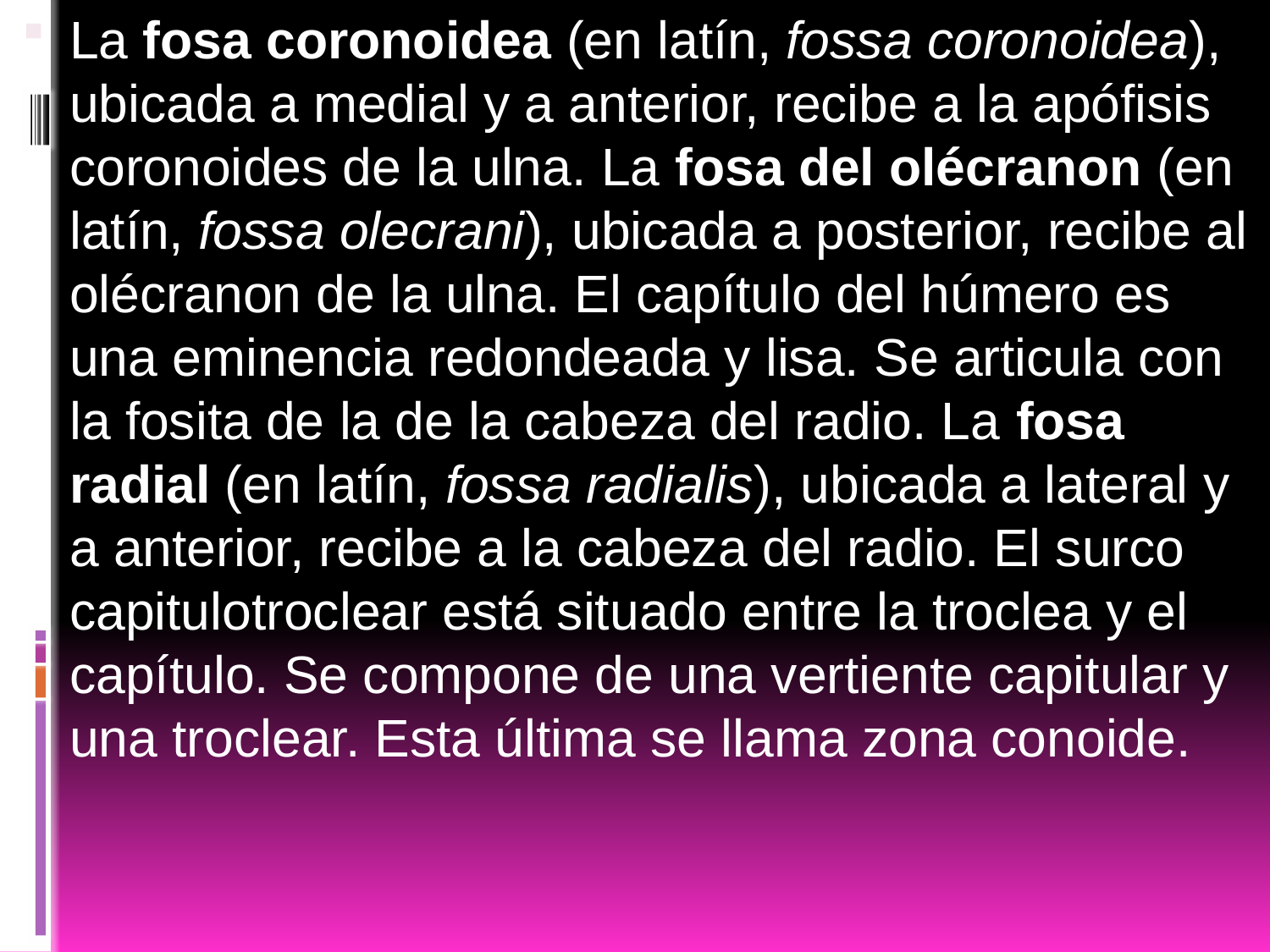

La fosa coronoidea (en latín, fossa coronoidea), ubicada a medial y a anterior, recibe a la apófisis coronoides de la ulna. La fosa del olécranon (en latín, fossa olecrani), ubicada a posterior, recibe al olécranon de la ulna. El capítulo del húmero es una eminencia redondeada y lisa. Se articula con la fosita de la de la cabeza del radio. La fosa radial (en latín, fossa radialis), ubicada a lateral y a anterior, recibe a la cabeza del radio. El surco capitulotroclear está situado entre la troclea y el capítulo. Se compone de una vertiente capitular y una troclear. Esta última se llama zona conoide.